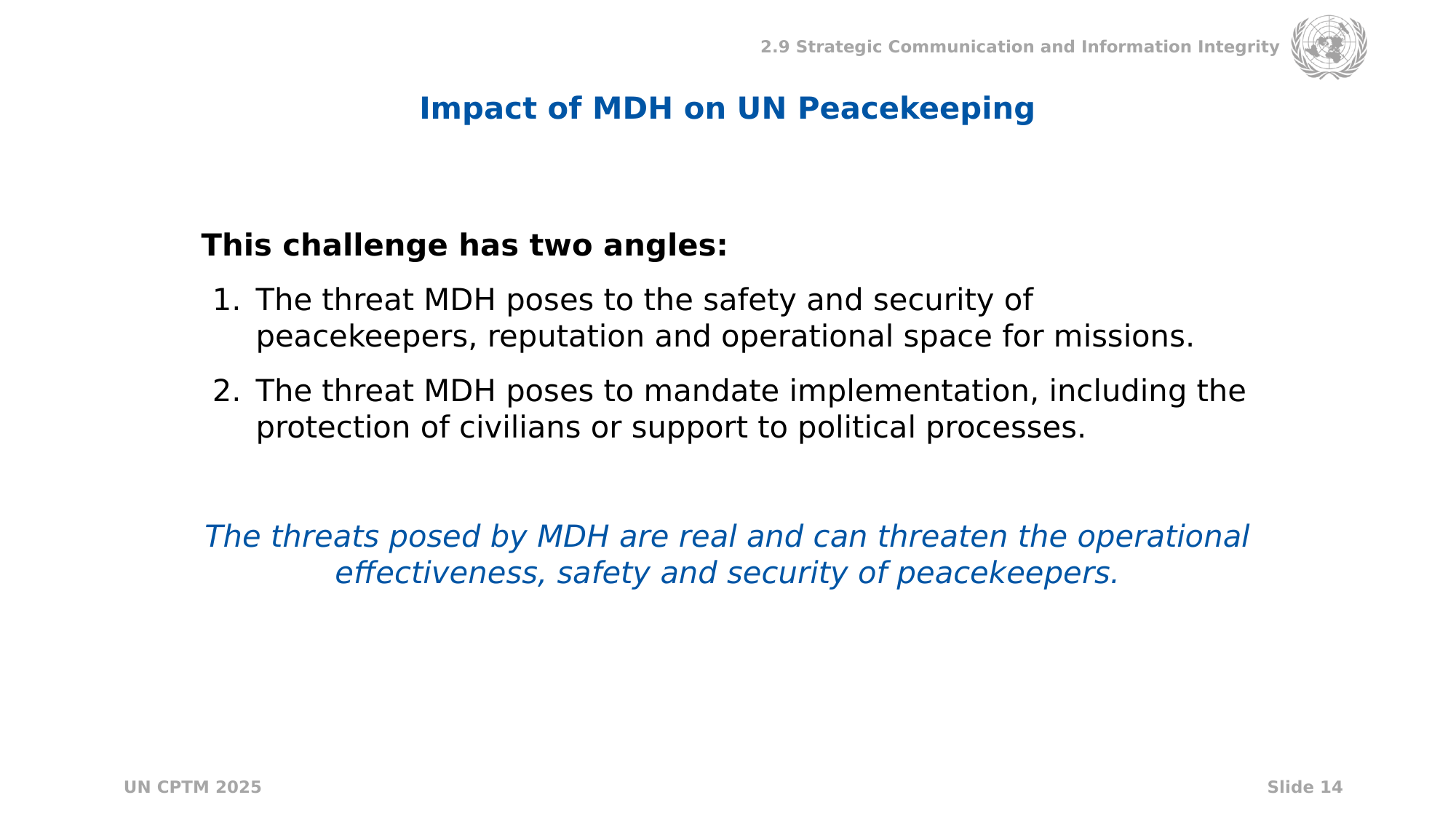

Impact of MDH on UN Peacekeeping
This challenge has two angles:
The threat MDH poses to the safety and security of peacekeepers, reputation and operational space for missions.
The threat MDH poses to mandate implementation, including the protection of civilians or support to political processes.

The threats posed by MDH are real and can threaten the operational effectiveness, safety and security of peacekeepers.